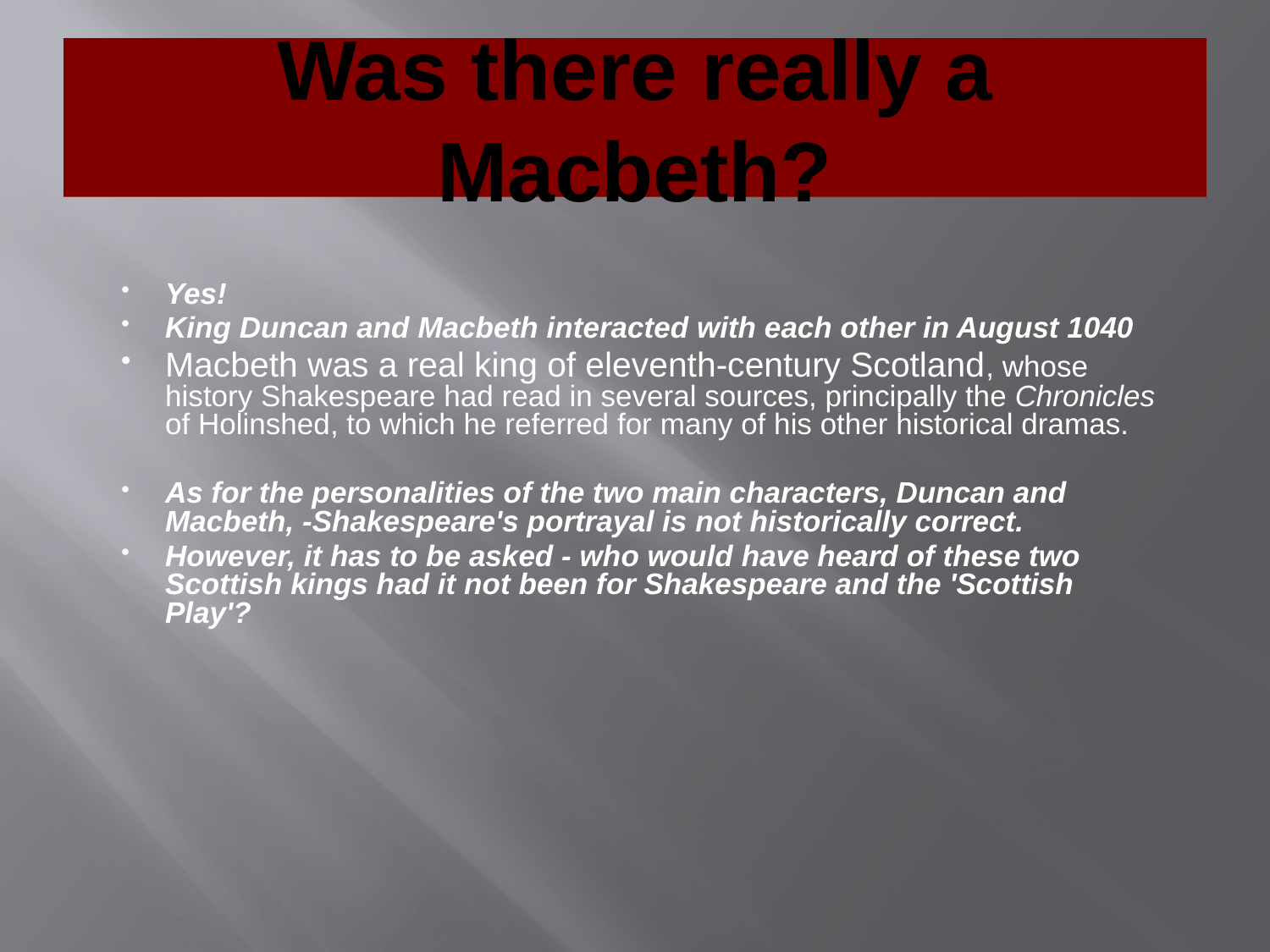

# Was there really a Macbeth?
Yes!
King Duncan and Macbeth interacted with each other in August 1040
Macbeth was a real king of eleventh-century Scotland, whose history Shakespeare had read in several sources, principally the Chronicles of Holinshed, to which he referred for many of his other historical dramas.

As for the personalities of the two main characters, Duncan and Macbeth, -Shakespeare's portrayal is not historically correct.
However, it has to be asked - who would have heard of these two Scottish kings had it not been for Shakespeare and the 'Scottish Play'?